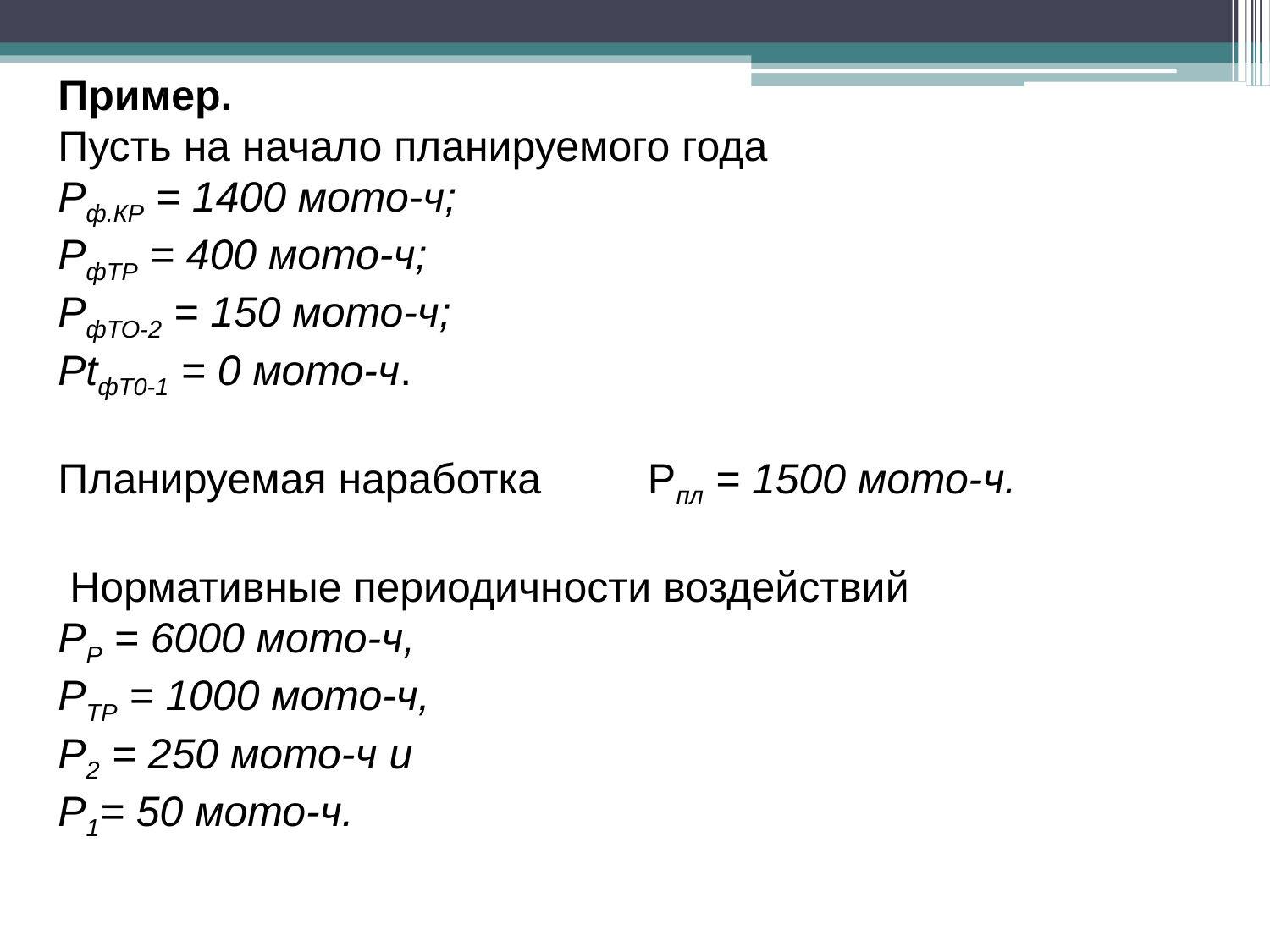

Пример.
Пусть на начало планируемого года
Рф.КP = 1400 мото-ч;
РфТР = 400 мото-ч;
РфТО-2 = 150 мото-ч;
РtфТ0-1 = 0 мото-ч.

Планируемая наработка         Рпл = 1500 мото-ч.

 Нормативные периодичности воздействий
РР = 6000 мото-ч,
РТР = 1000 мото-ч,
Р2 = 250 мото-ч и
Р1= 50 мото-ч.